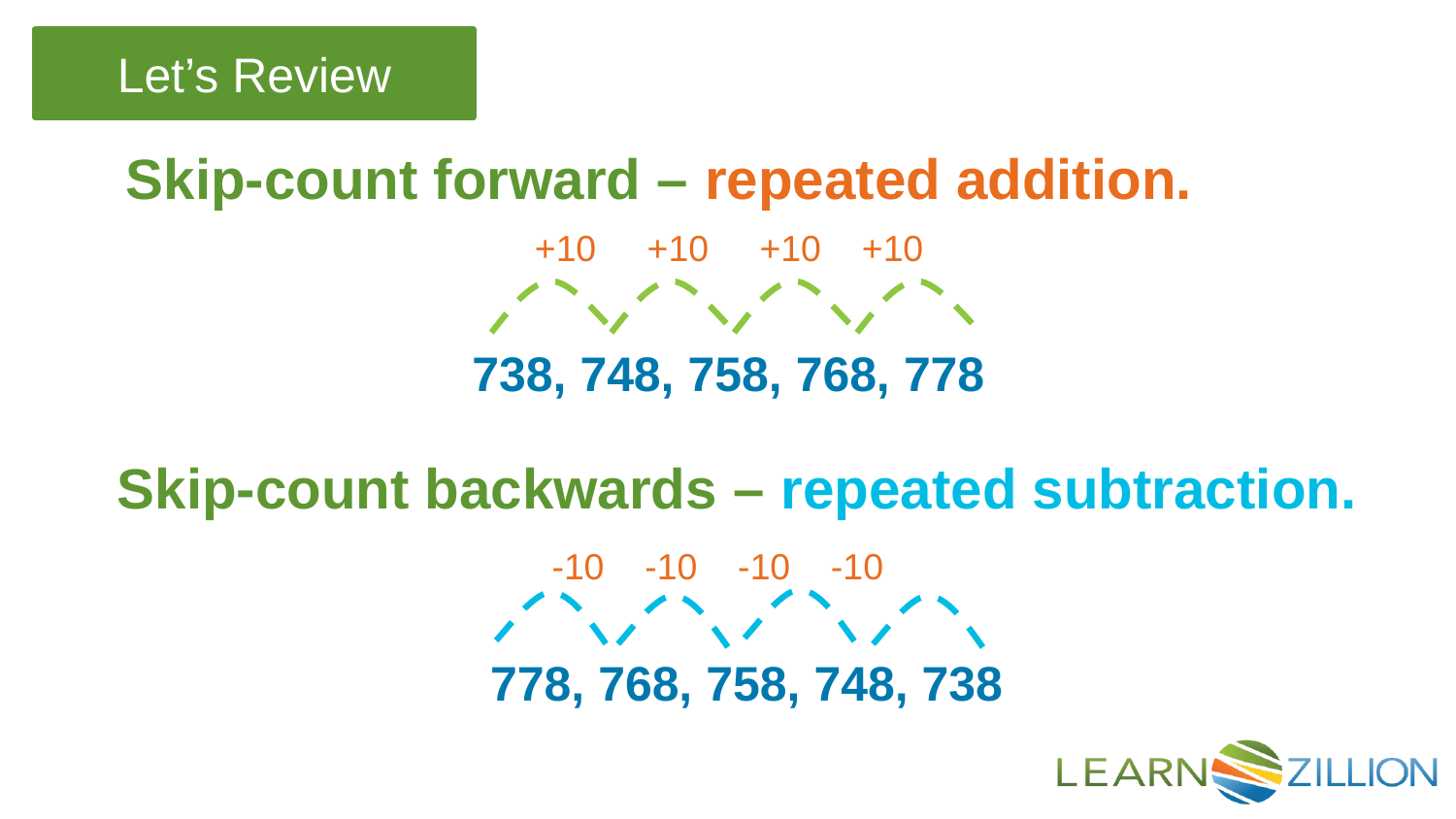

Skip-count forward – repeated addition.
 +10     +10     +10    +10

738, 748, 758, 768, 778
Skip-count backwards – repeated subtraction.
 -10    -10    -10    -10

778, 768, 758, 748, 738